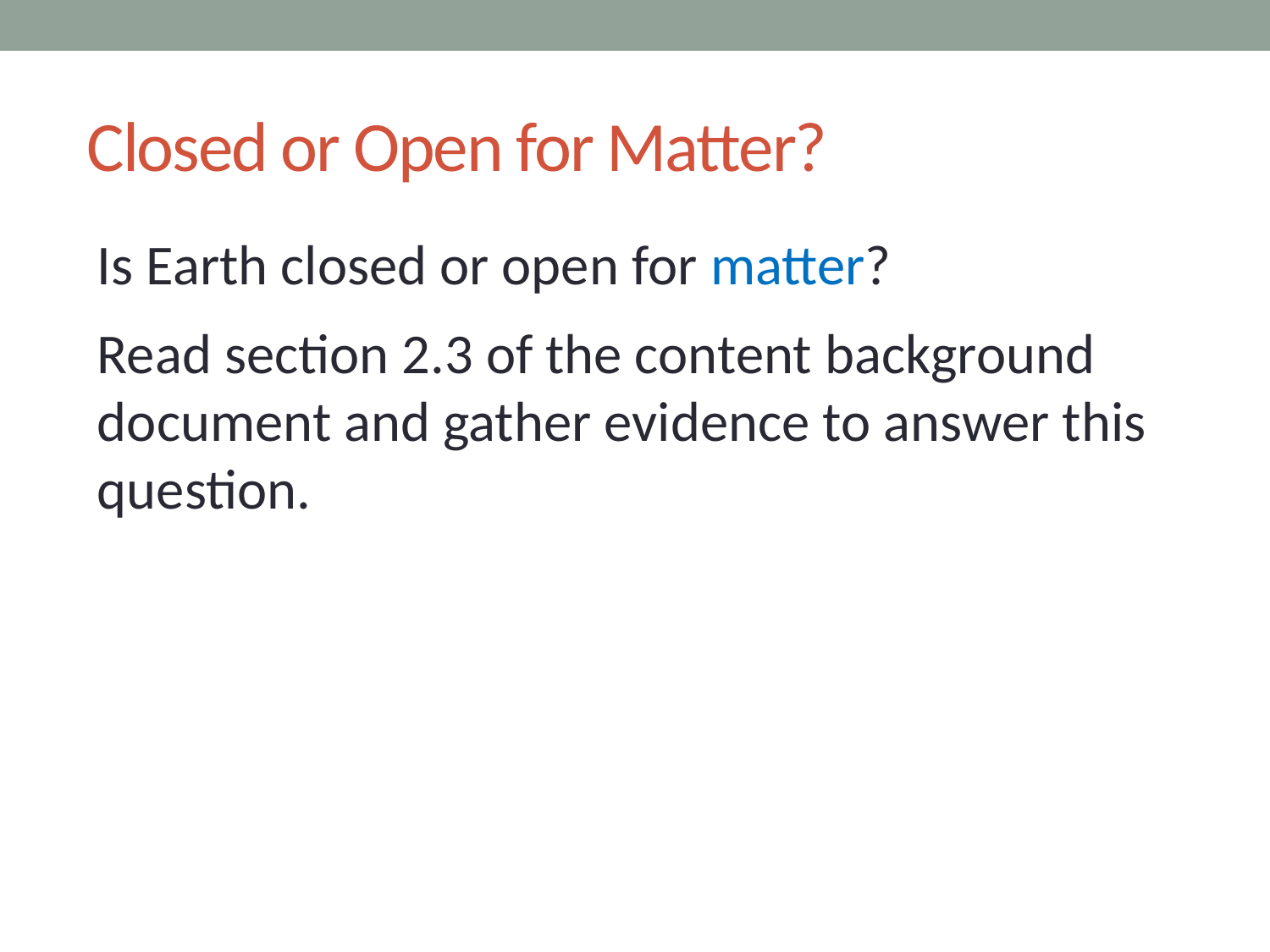

# Closed or Open for Matter?
Is Earth closed or open for matter?
Read section 2.3 of the content background document and gather evidence to answer this question.